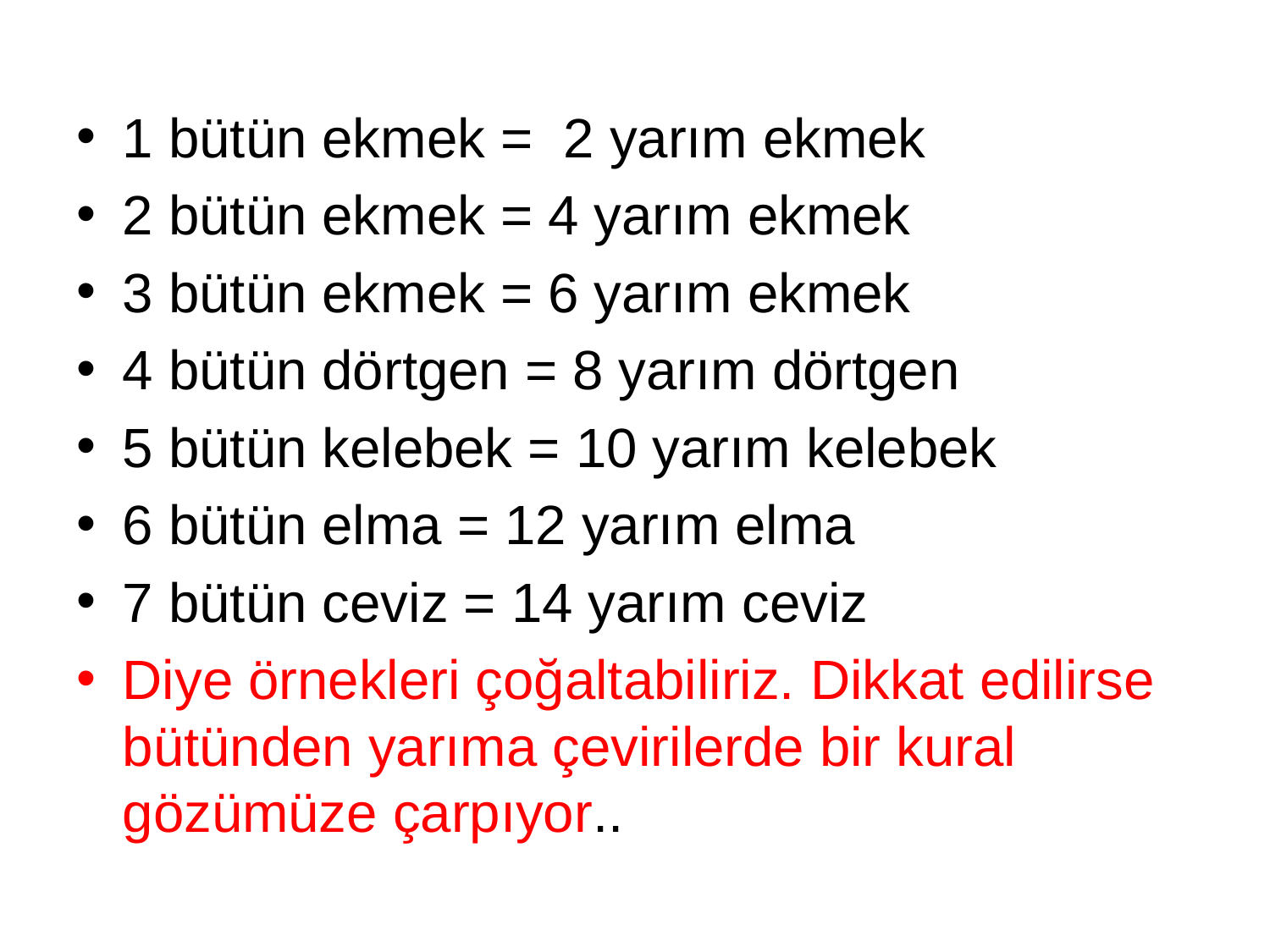

1 bütün ekmek =  2 yarım ekmek
2 bütün ekmek = 4 yarım ekmek
3 bütün ekmek = 6 yarım ekmek
4 bütün dörtgen = 8 yarım dörtgen
5 bütün kelebek = 10 yarım kelebek
6 bütün elma = 12 yarım elma
7 bütün ceviz = 14 yarım ceviz
Diye örnekleri çoğaltabiliriz. Dikkat edilirse bütünden yarıma çevirilerde bir kural gözümüze çarpıyor..